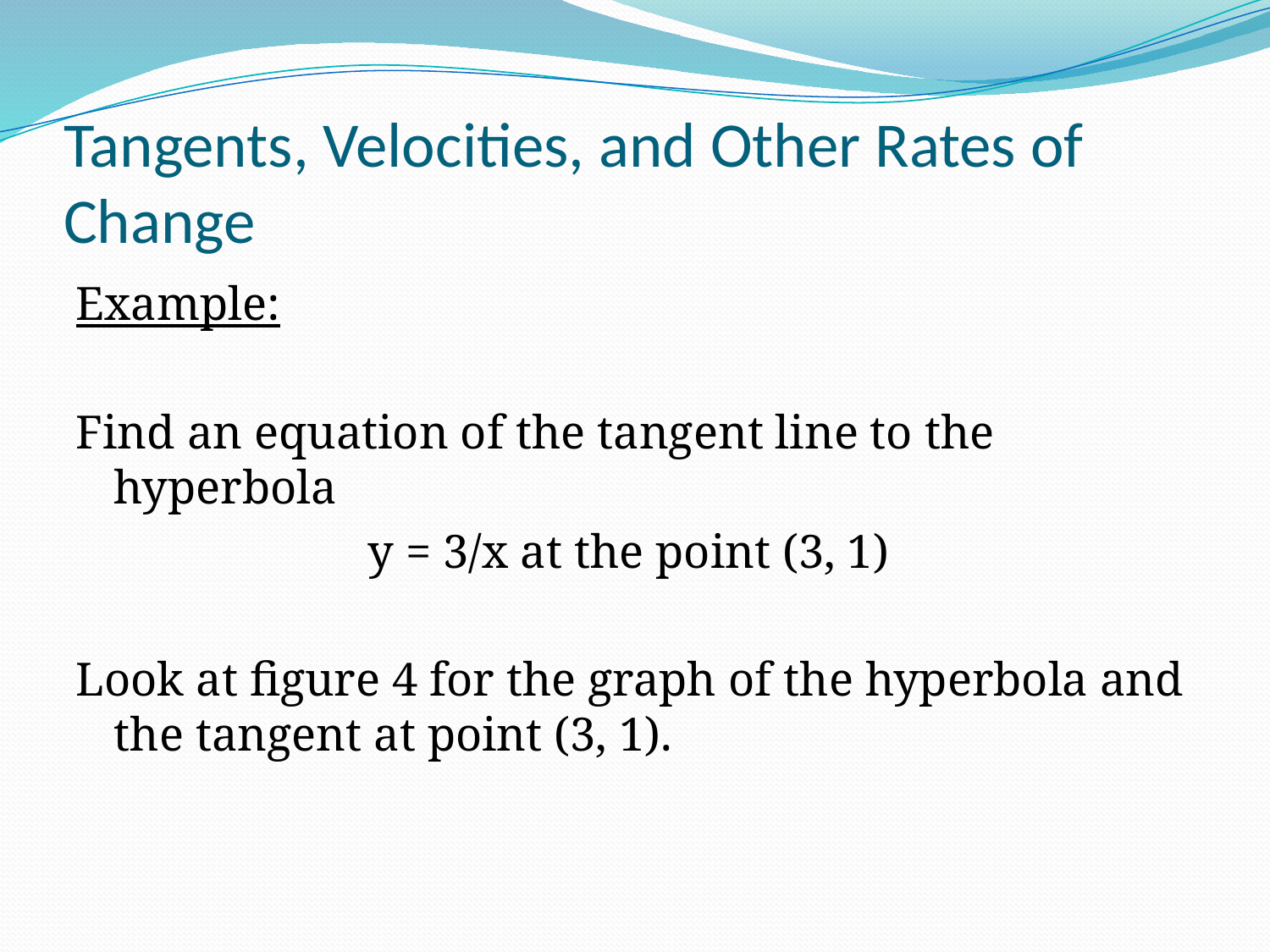

# Tangents, Velocities, and Other Rates of Change
Example:

Find an equation of the tangent line to the hyperbola
			y = 3/x at the point (3, 1)

Look at figure 4 for the graph of the hyperbola and the tangent at point (3, 1).